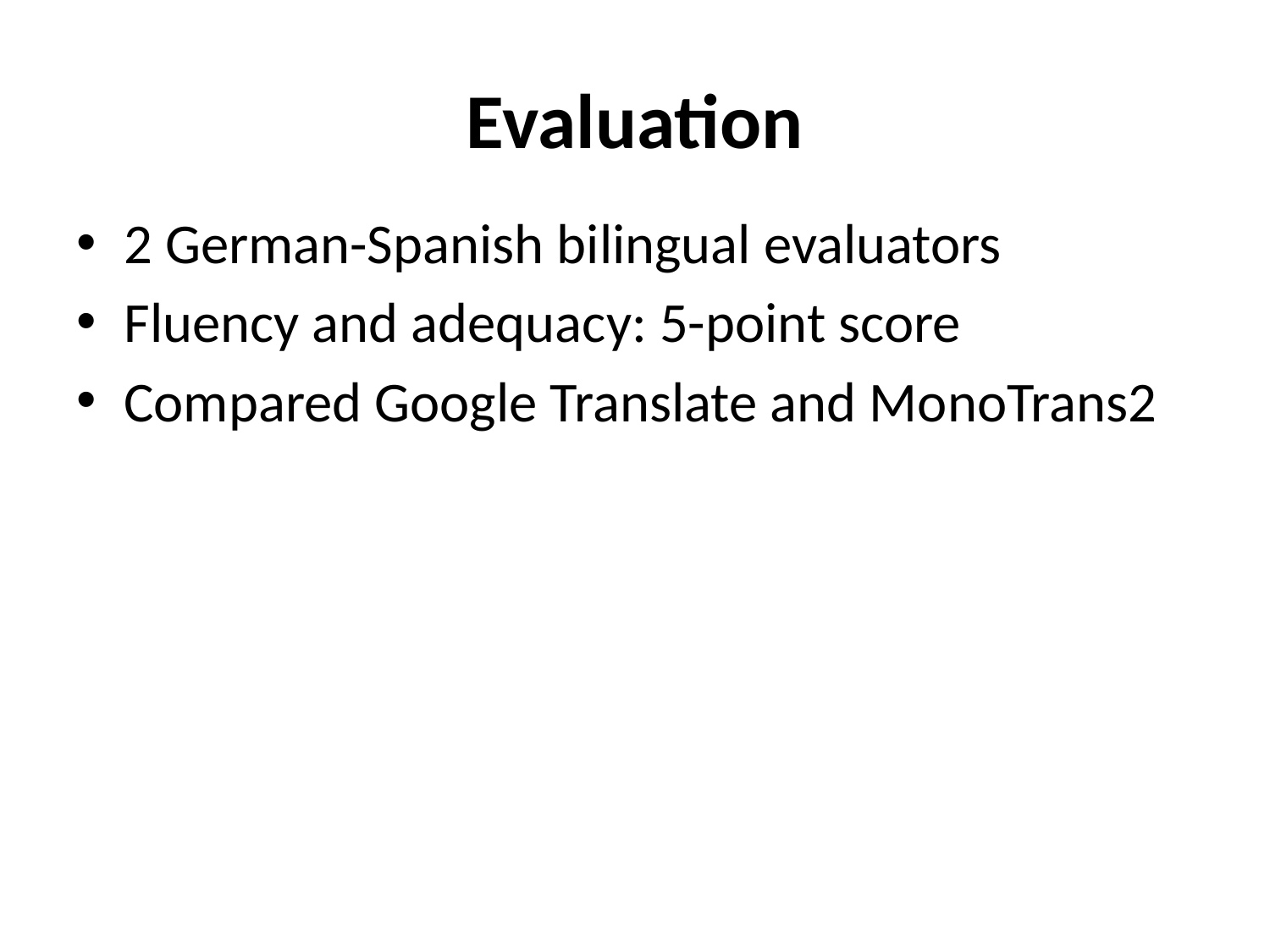

# Evaluation
2 German-Spanish bilingual evaluators
Fluency and adequacy: 5-point score
Compared Google Translate and MonoTrans2